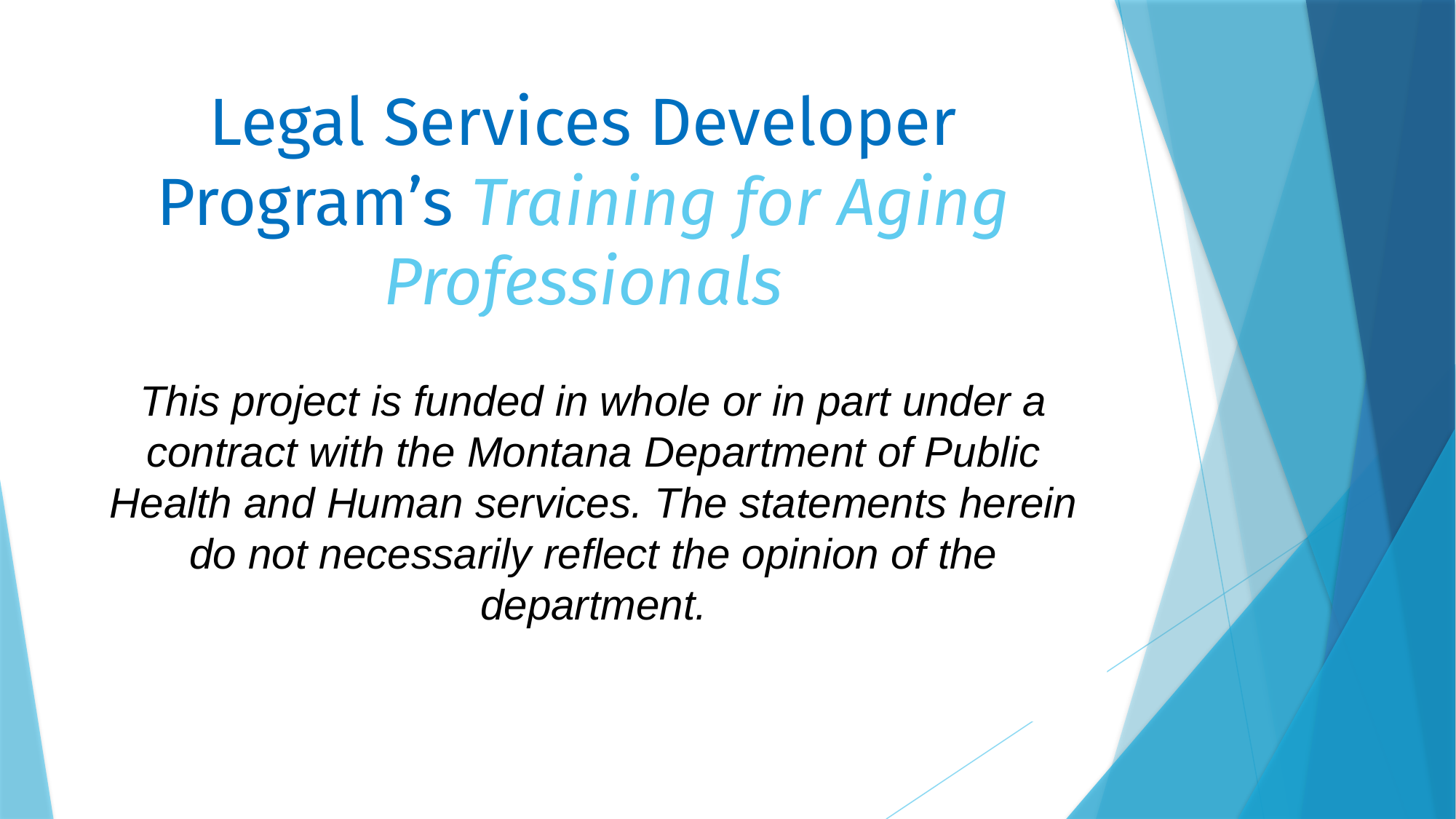

# Legal Services Developer Program’s Training for Aging Professionals

This project is funded in whole or in part under a contract with the Montana Department of Public Health and Human services. The statements herein do not necessarily reflect the opinion of the department.